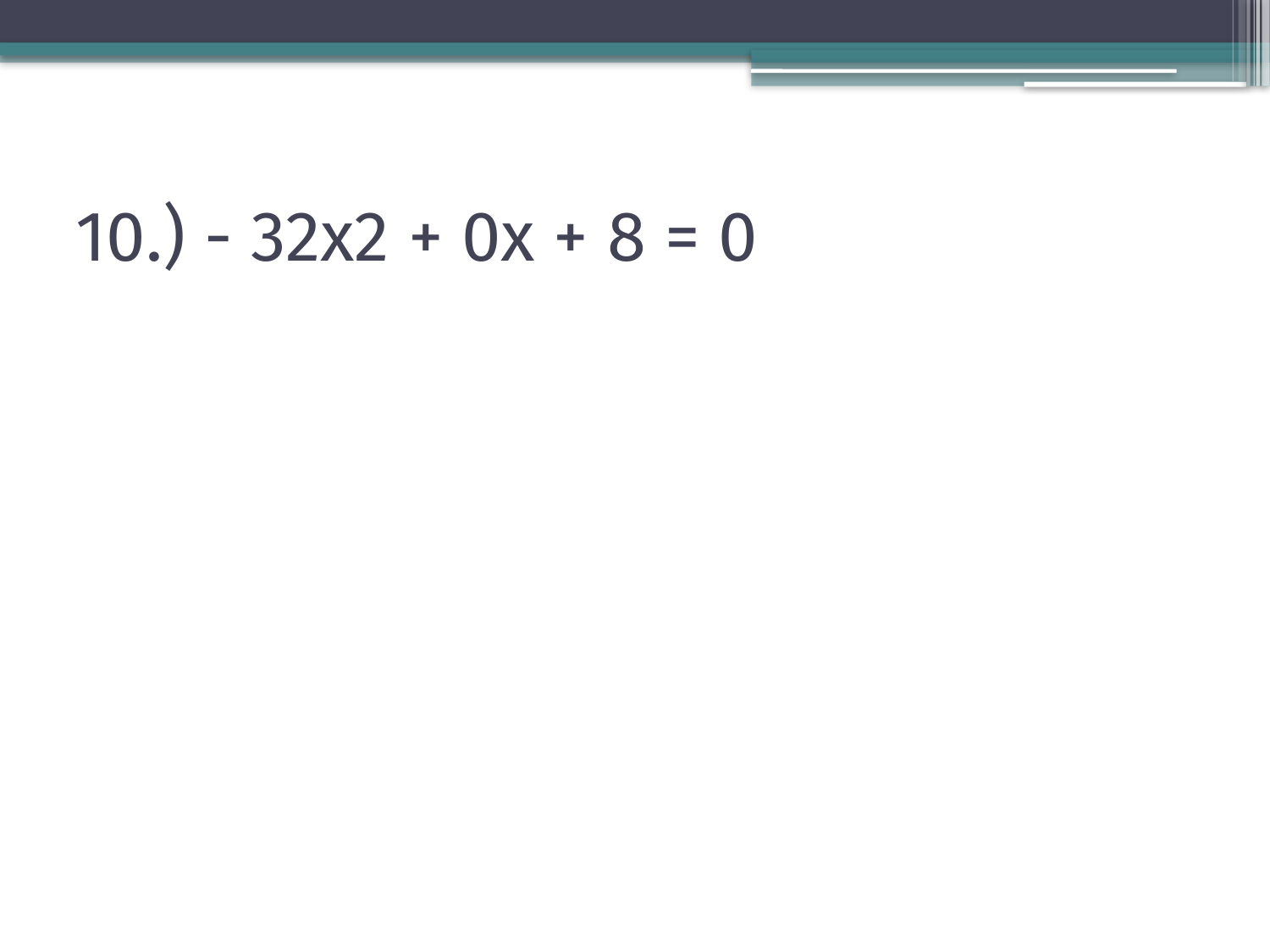

# 10.) - 32x2 + 0x + 8 = 0